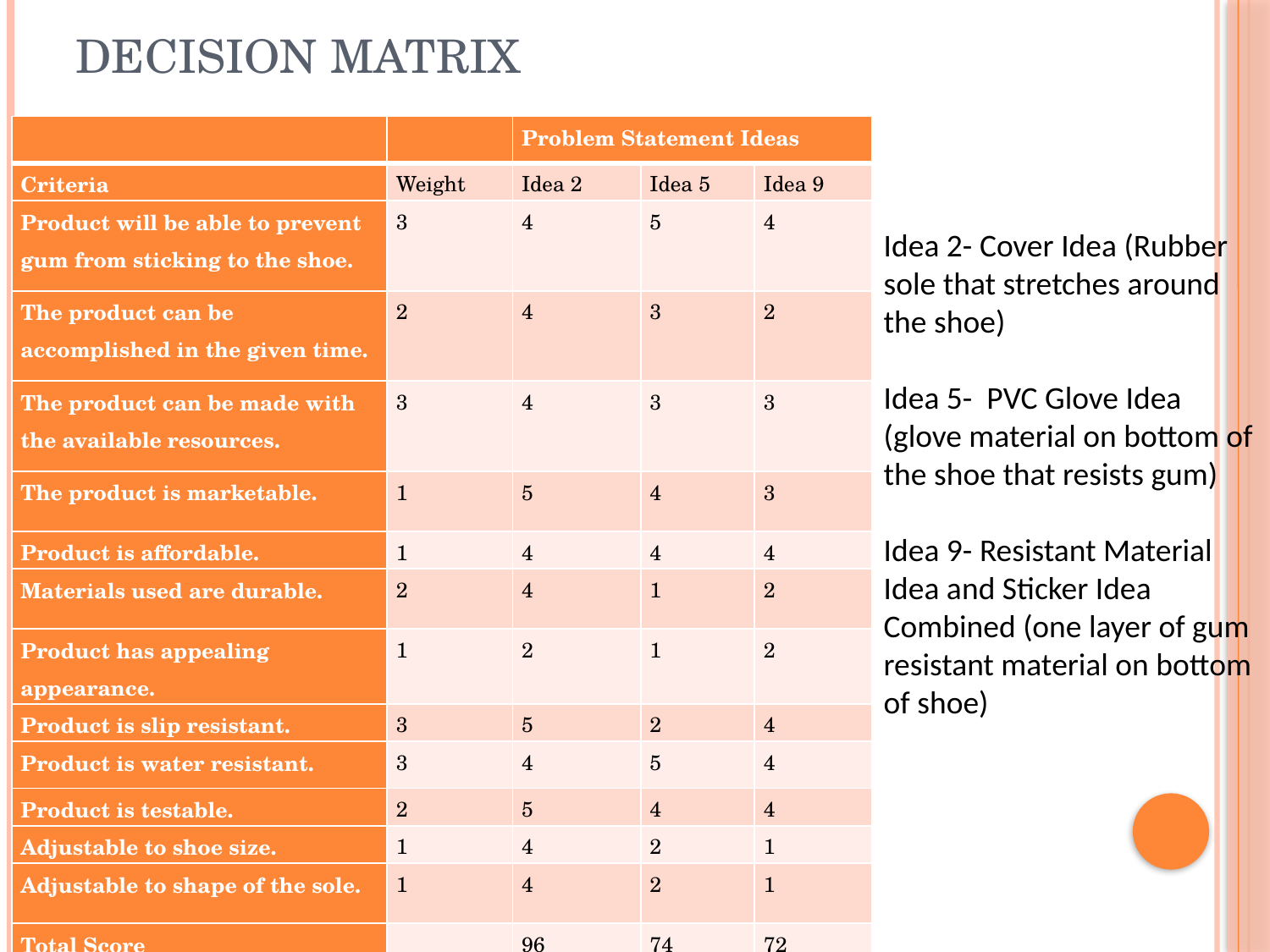

# Decision Matrix
|  |  | Problem Statement Ideas |  |  |
| --- | --- | --- | --- | --- |
| Criteria | Weight | Idea 2 | Idea 5 | Idea 9 |
| Product will be able to prevent gum from sticking to the shoe. | 3 | 4 | 5 | 4 |
| The product can be accomplished in the given time. | 2 | 4 | 3 | 2 |
| The product can be made with the available resources. | 3 | 4 | 3 | 3 |
| The product is marketable. | 1 | 5 | 4 | 3 |
| Product is affordable. | 1 | 4 | 4 | 4 |
| Materials used are durable. | 2 | 4 | 1 | 2 |
| Product has appealing appearance. | 1 | 2 | 1 | 2 |
| Product is slip resistant. | 3 | 5 | 2 | 4 |
| Product is water resistant. | 3 | 4 | 5 | 4 |
| Product is testable. | 2 | 5 | 4 | 4 |
| Adjustable to shoe size. | 1 | 4 | 2 | 1 |
| Adjustable to shape of the sole. | 1 | 4 | 2 | 1 |
| Total Score |  | 96 | 74 | 72 |
Idea 2- Cover Idea (Rubber sole that stretches around the shoe)

Idea 5-  PVC Glove Idea (glove material on bottom of the shoe that resists gum)

Idea 9- Resistant Material Idea and Sticker Idea Combined (one layer of gum resistant material on bottom of shoe)